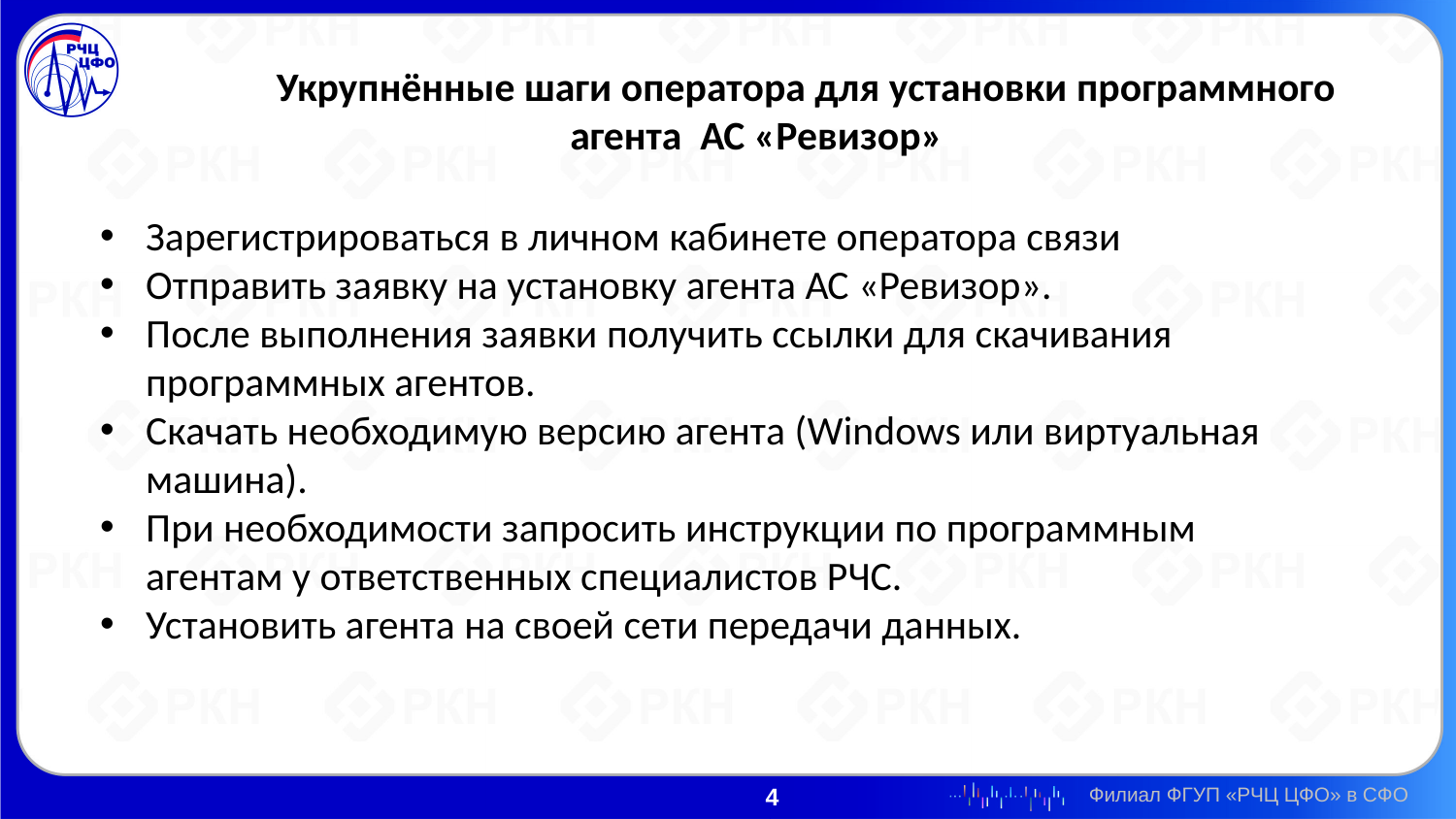

Укрупнённые шаги оператора для установки программного агента  АС «Ревизор»
Зарегистрироваться в личном кабинете оператора связи
Отправить заявку на установку агента АС «Ревизор».
После выполнения заявки получить ссылки для скачивания  программных агентов.
Скачать необходимую версию агента (Windows или виртуальная машина).
При необходимости запросить инструкции по программным агентам у ответственных специалистов РЧС.
Установить агента на своей сети передачи данных.
4
Филиал ФГУП «РЧЦ ЦФО» в СФО